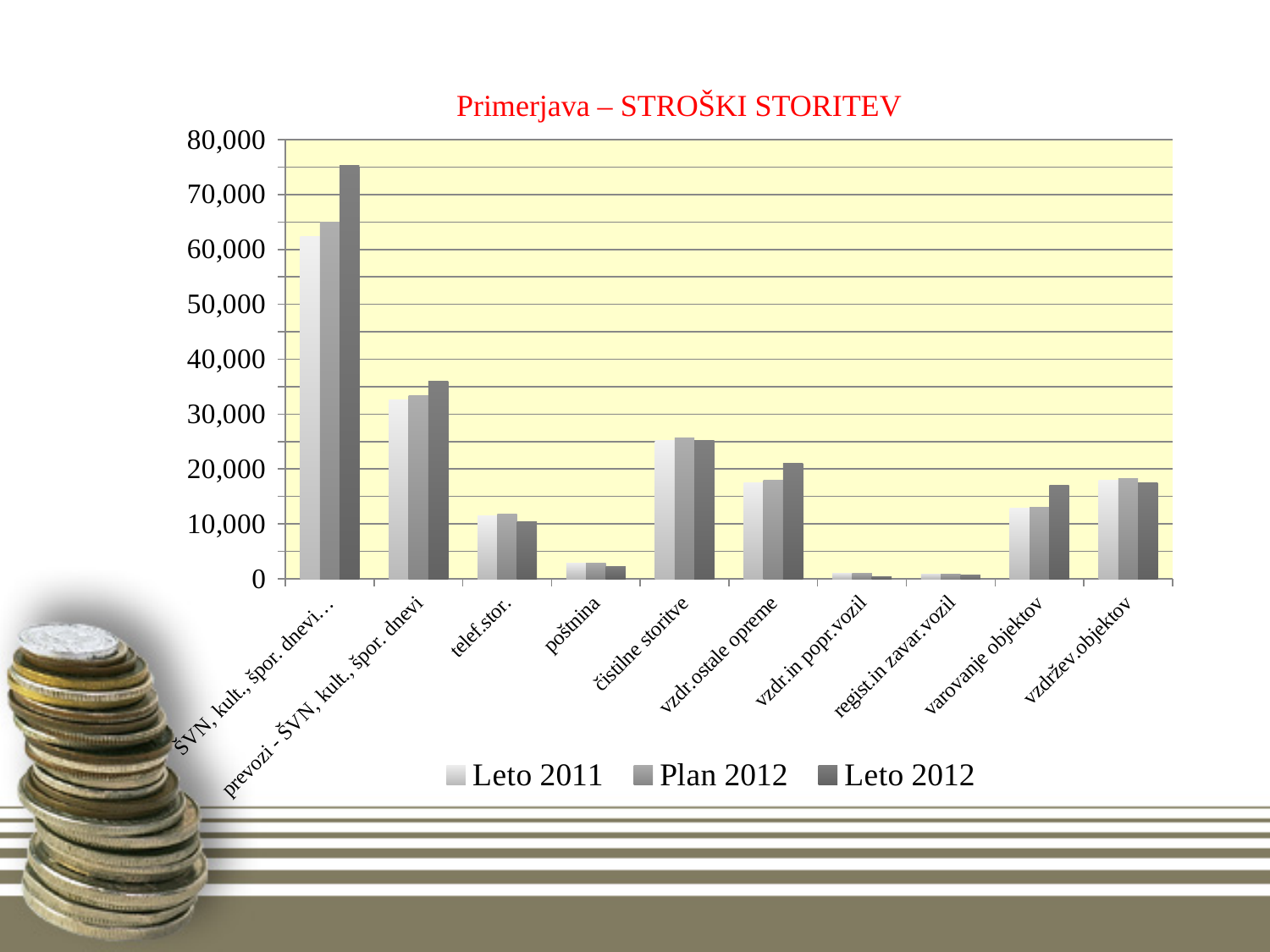

### Chart

| Category | Leto 2011 | Plan 2012 | Leto 2012 |
|---|---|---|---|
| ŠVN, kult., špor. dnevi… | 62329.35 | 65000.0 | 75251.53 |
| prevozi - ŠVN, kult., špor. dnevi | 32662.05 | 33380.62 | 36003.28 |
| telef.stor. | 11538.38 | 11792.22 | 10441.05 |
| poštnina | 2780.16 | 2841.32 | 2204.25 |
| čistilne storitve | 25190.58 | 25744.78 | 25133.78 |
| vzdr.ostale opreme | 17496.28 | 17881.2 | 20986.85 |
| vzdr.in popr.vozil | 929.27 | 949.71 | 423.02 |
| regist.in zavar.vozil | 813.43 | 831.33 | 690.17 |
| varovanje objektov | 12812.36 | 13094.23 | 17012.87 |
| vzdržev.objektov | 17911.49 | 18305.54 | 17571.01 |
# Primerjava – STROŠKI STORITEV